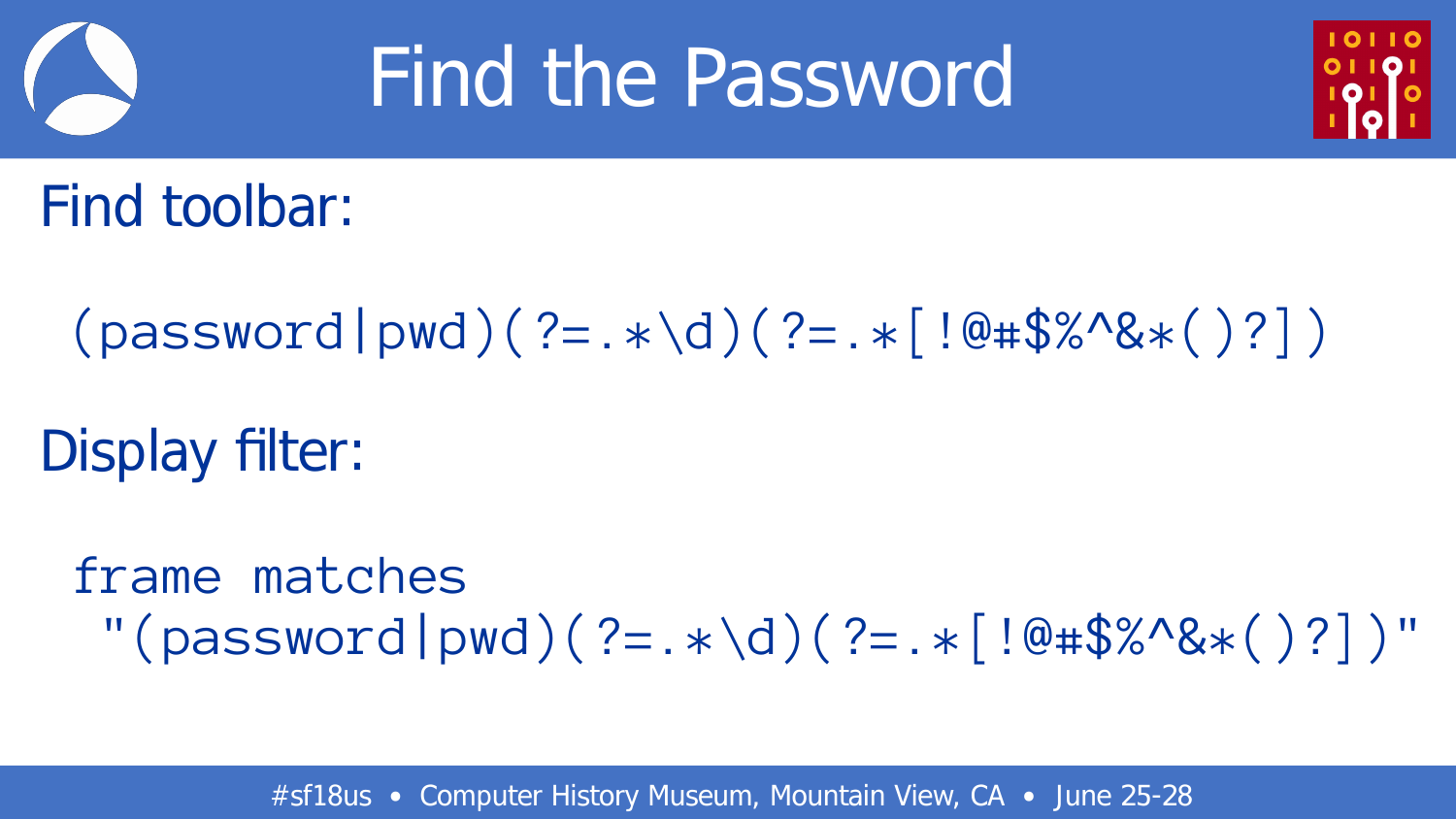

# Find the Password
Find toolbar:

 (password|pwd)(?=.*\d)(?=.*[!@#$%^&*()?])

Display filter:

 frame matches
  "(password|pwd)(?=.*\d)(?=.*[!@#$%^&*()?])"